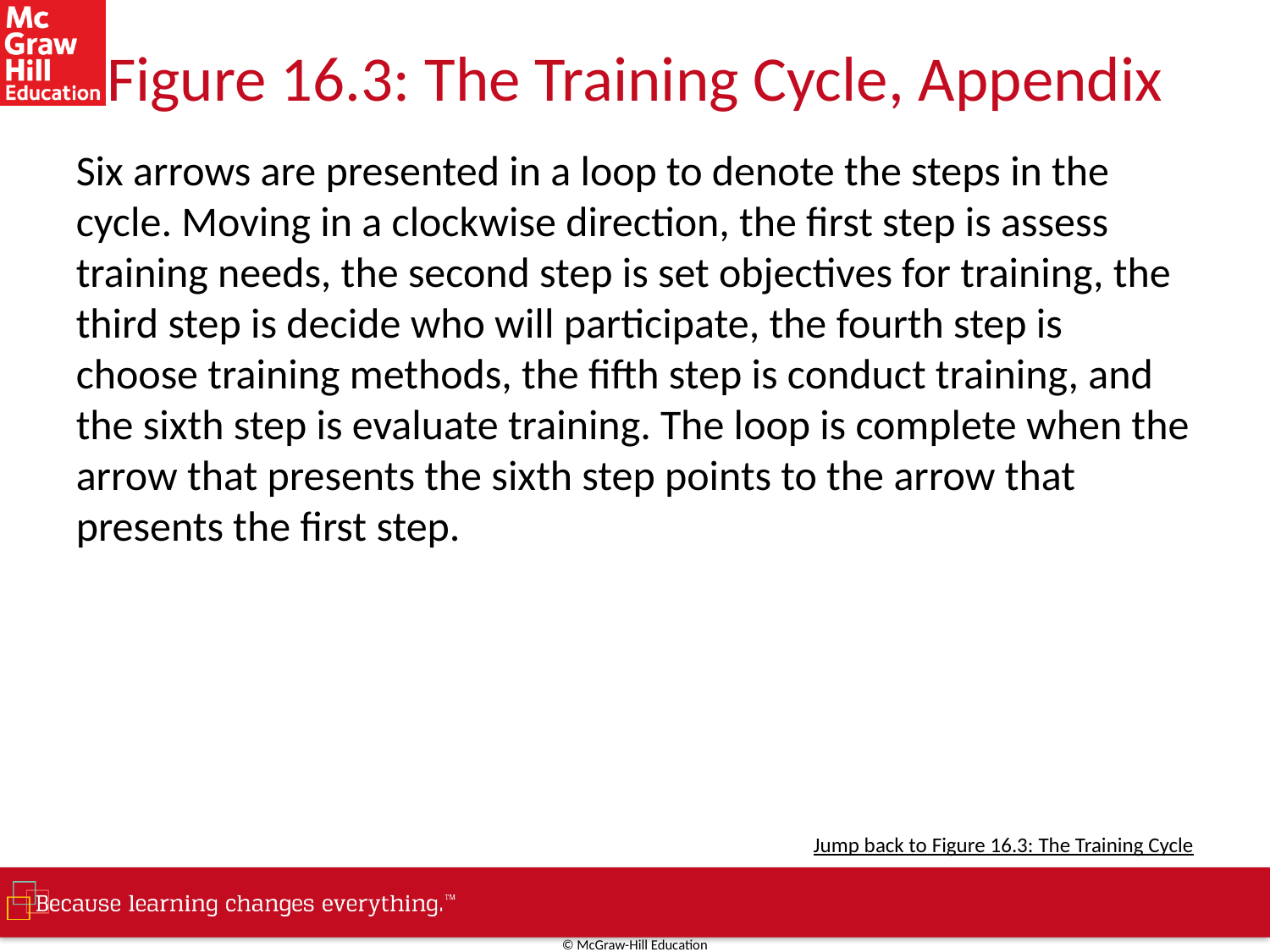

# Figure 16.3: The Training Cycle, Appendix
Six arrows are presented in a loop to denote the steps in the cycle. Moving in a clockwise direction, the first step is assess training needs, the second step is set objectives for training, the third step is decide who will participate, the fourth step is choose training methods, the fifth step is conduct training, and the sixth step is evaluate training. The loop is complete when the arrow that presents the sixth step points to the arrow that presents the first step.
Jump back to Figure 16.3: The Training Cycle